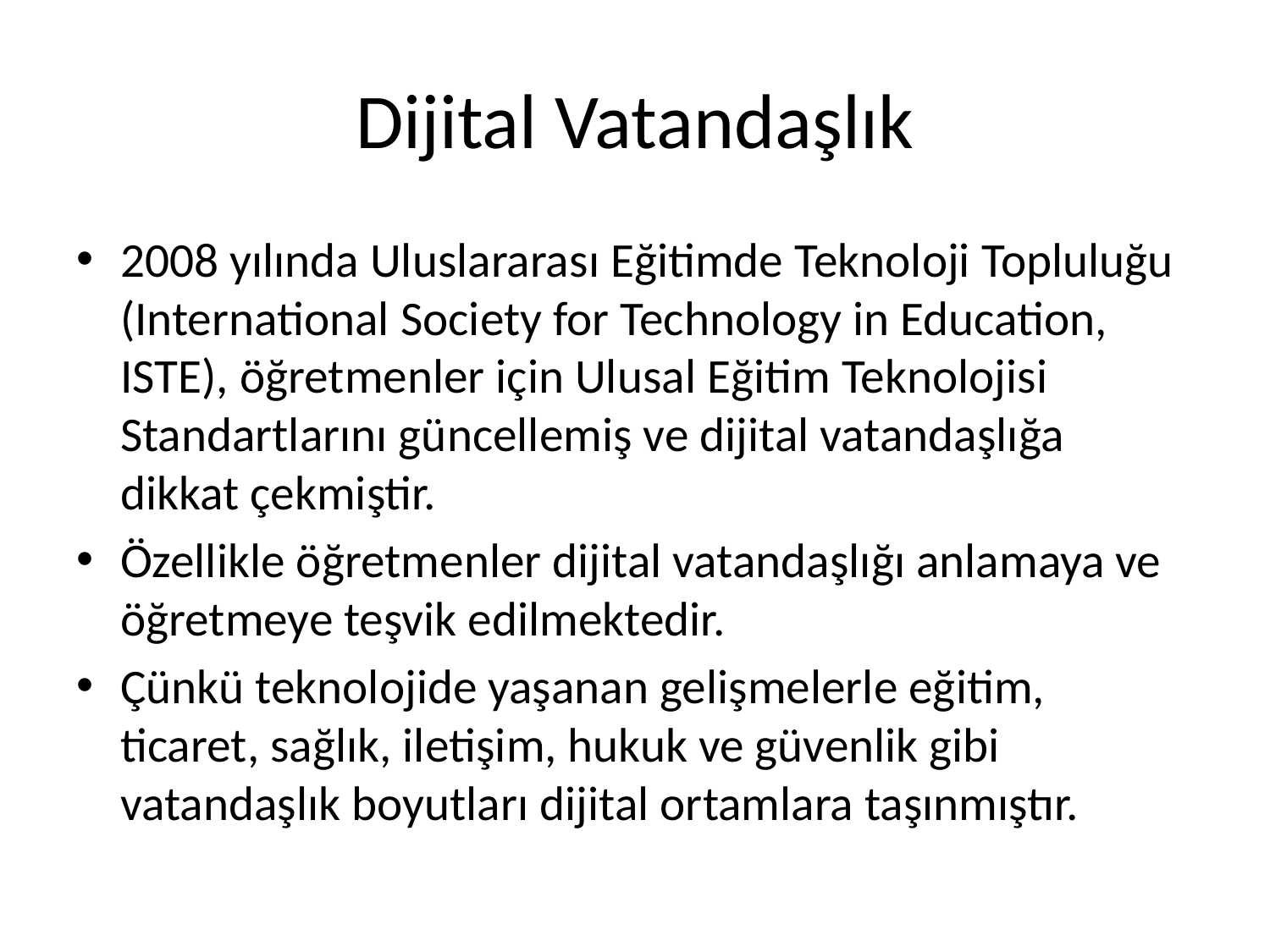

# Dijital Vatandaşlık
2008 yılında Uluslararası Eğitimde Teknoloji Topluluğu (International Society for Technology in Education, ISTE), öğretmenler için Ulusal Eğitim Teknolojisi Standartlarını güncellemiş ve dijital vatandaşlığa dikkat çekmiştir.
Özellikle öğretmenler dijital vatandaşlığı anlamaya ve öğretmeye teşvik edilmektedir.
Çünkü teknolojide yaşanan gelişmelerle eğitim, ticaret, sağlık, iletişim, hukuk ve güvenlik gibi vatandaşlık boyutları dijital ortamlara taşınmıştır.